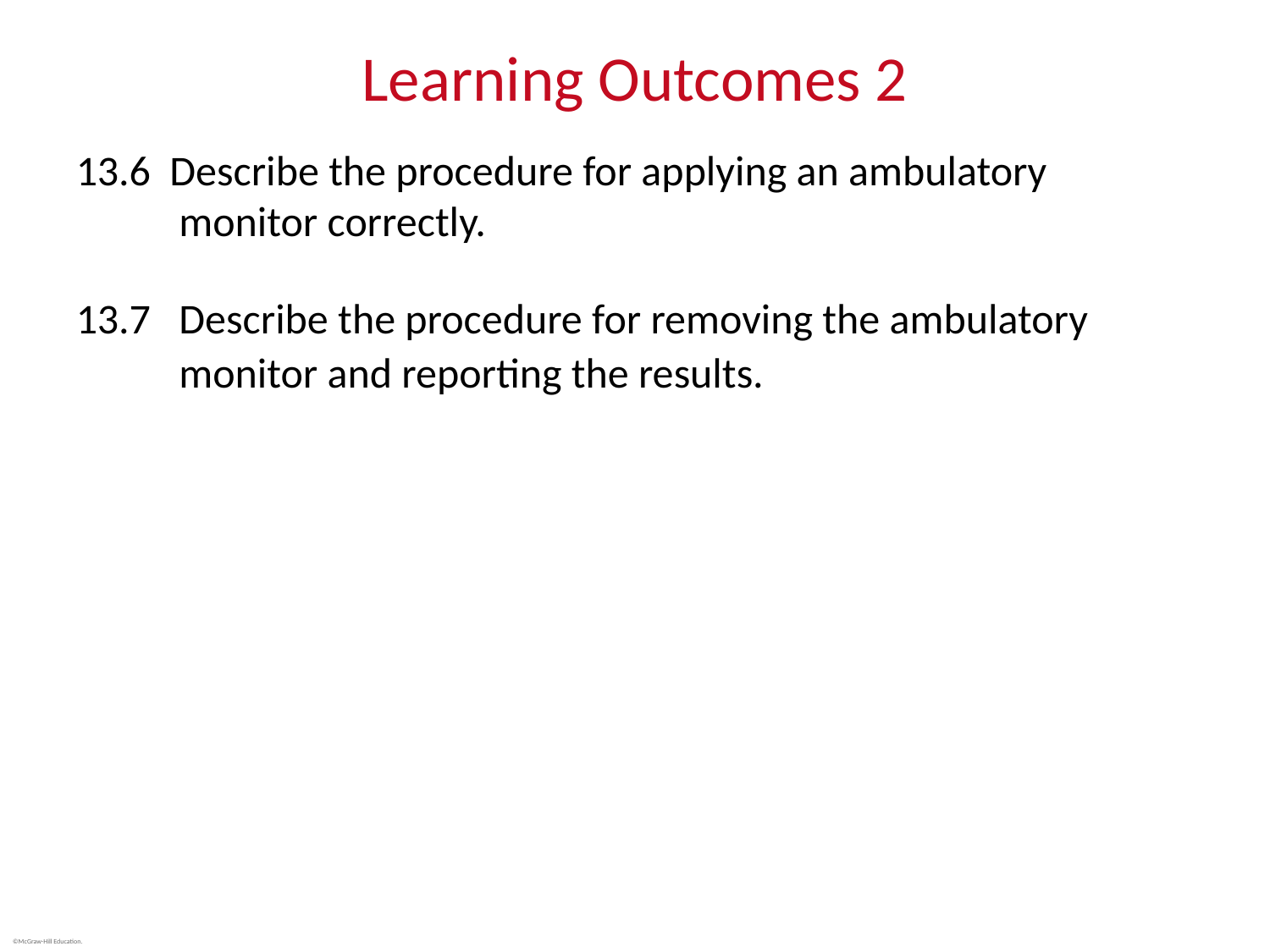

# Learning Outcomes 2
13.6  Describe the procedure for applying an ambulatory monitor correctly.
13.7	Describe the procedure for removing the ambulatory monitor and reporting the results.